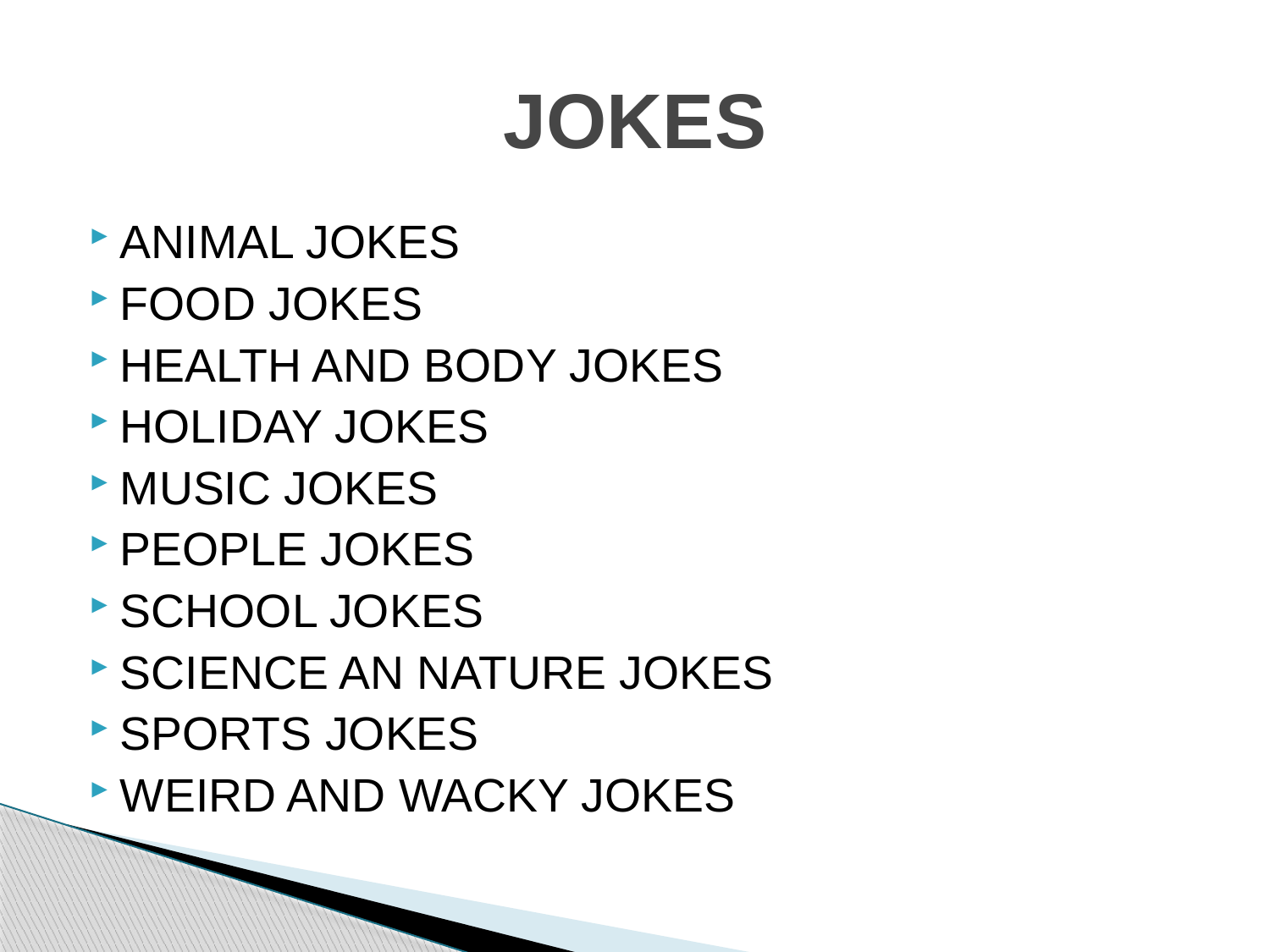

# JOKES
ANIMAL JOKES
FOOD JOKES
HEALTH AND BODY JOKES
HOLIDAY JOKES
MUSIC JOKES
PEOPLE JOKES
SCHOOL JOKES
SCIENCE AN NATURE JOKES
SPORTS JOKES
WEIRD AND WACKY JOKES